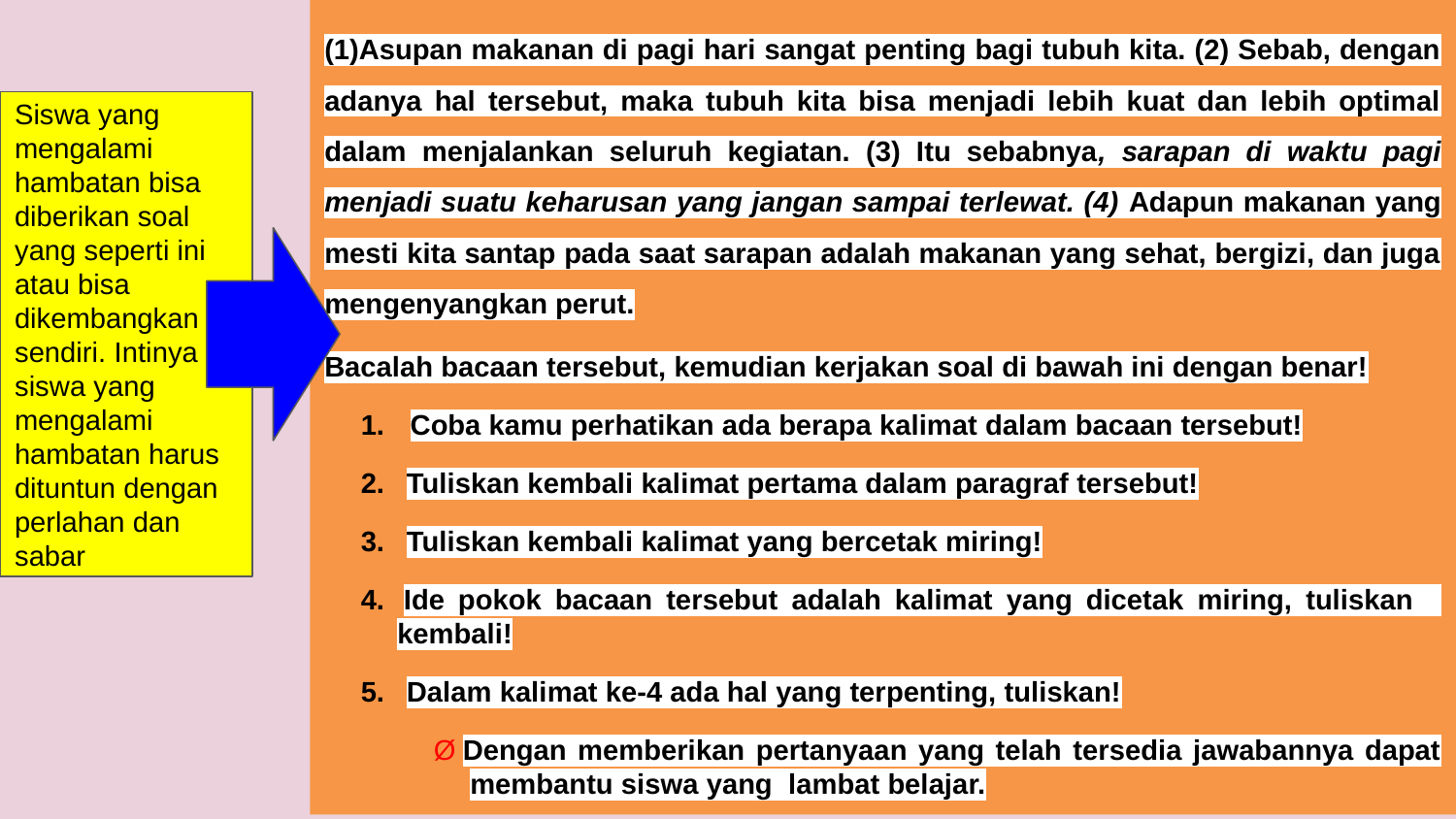

(1)Asupan makanan di pagi hari sangat penting bagi tubuh kita. (2) Sebab, dengan adanya hal tersebut, maka tubuh kita bisa menjadi lebih kuat dan lebih optimal dalam menjalankan seluruh kegiatan. (3) Itu sebabnya, sarapan di waktu pagi menjadi suatu keharusan yang jangan sampai terlewat. (4) Adapun makanan yang mesti kita santap pada saat sarapan adalah makanan yang sehat, bergizi, dan juga mengenyangkan perut.
Bacalah bacaan tersebut, kemudian kerjakan soal di bawah ini dengan benar!
1.       Coba kamu perhatikan ada berapa kalimat dalam bacaan tersebut!
2.      Tuliskan kembali kalimat pertama dalam paragraf tersebut!
3.      Tuliskan kembali kalimat yang bercetak miring!
4.  Ide pokok bacaan tersebut adalah kalimat yang dicetak miring, tuliskan   kembali!
5.      Dalam kalimat ke-4 ada hal yang terpenting, tuliskan!
Ø Dengan memberikan pertanyaan yang telah tersedia jawabannya dapat membantu siswa yang  lambat belajar.
Siswa yang mengalami hambatan bisa diberikan soal yang seperti ini atau bisa dikembangkan sendiri. Intinya siswa yang mengalami hambatan harus dituntun dengan perlahan dan sabar